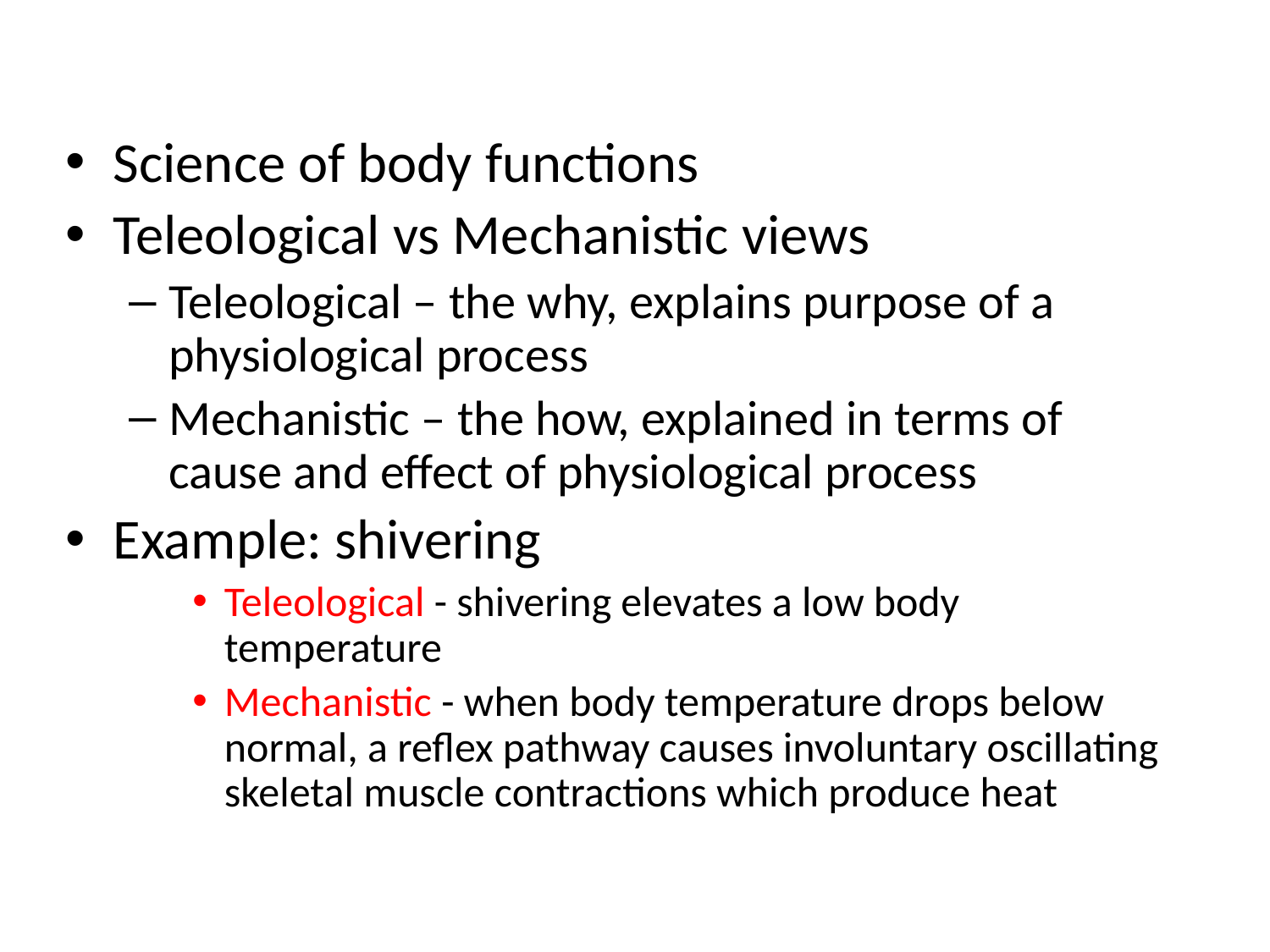

Science of body functions
Teleological vs Mechanistic views
Teleological – the why, explains purpose of a physiological process
Mechanistic – the how, explained in terms of cause and effect of physiological process
Example: shivering
Teleological - shivering elevates a low body temperature
Mechanistic - when body temperature drops below normal, a reflex pathway causes involuntary oscillating skeletal muscle contractions which produce heat